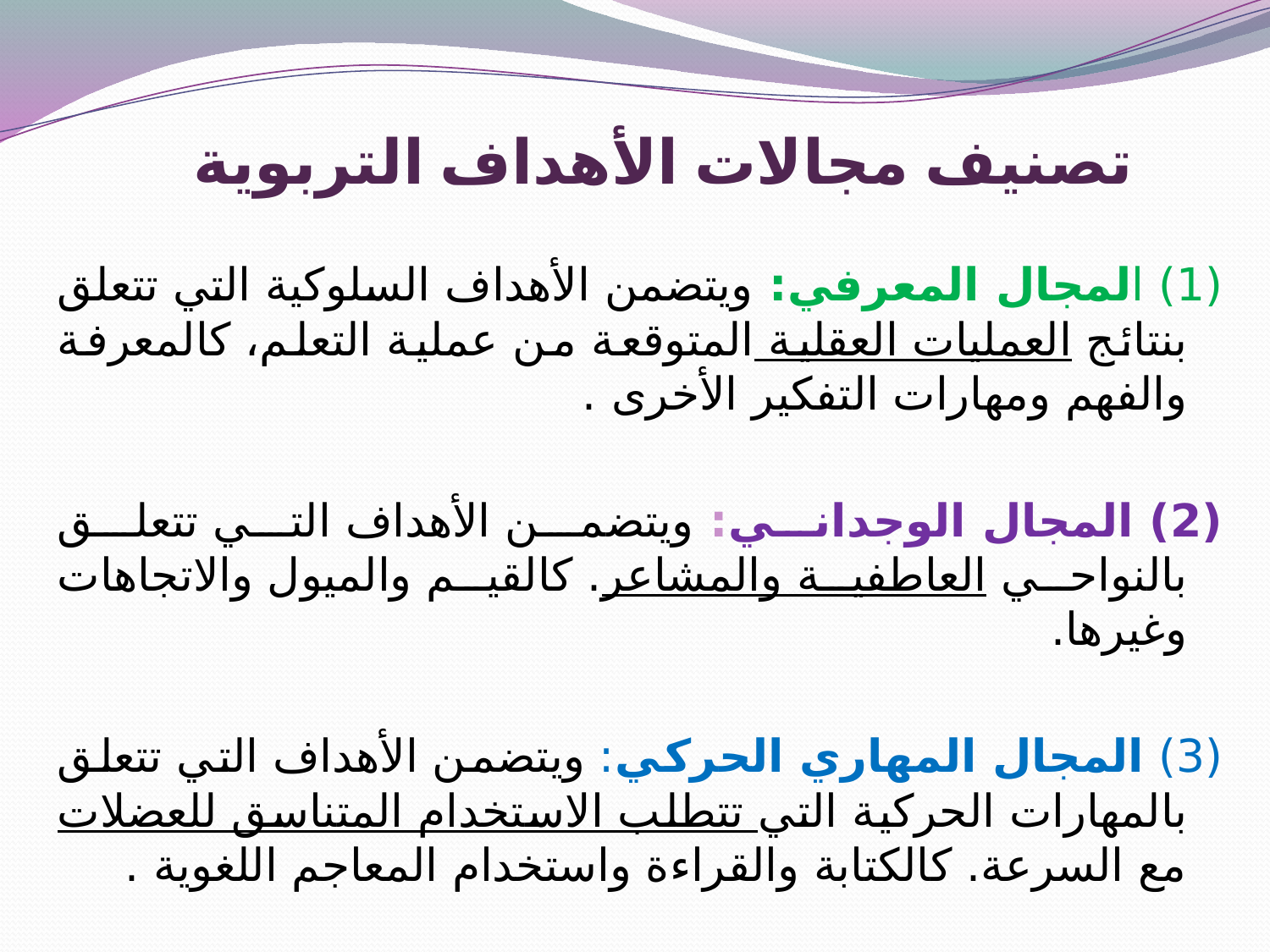

# تصنيف مجالات الأهداف التربوية

(1) المجال المعرفي: ويتضمن الأهداف السلوكية التي تتعلق بنتائج العمليات العقلية المتوقعة من عملية التعلم، كالمعرفة والفهم ومهارات التفكير الأخرى .

(2) المجال الوجداني: ويتضمن الأهداف التي تتعلق بالنواحي العاطفية والمشاعر. كالقيم والميول والاتجاهات وغيرها.

(3) المجال المهاري الحركي: ويتضمن الأهداف التي تتعلق بالمهارات الحركية التي تتطلب الاستخدام المتناسق للعضلات مع السرعة. كالكتابة والقراءة واستخدام المعاجم اللغوية .